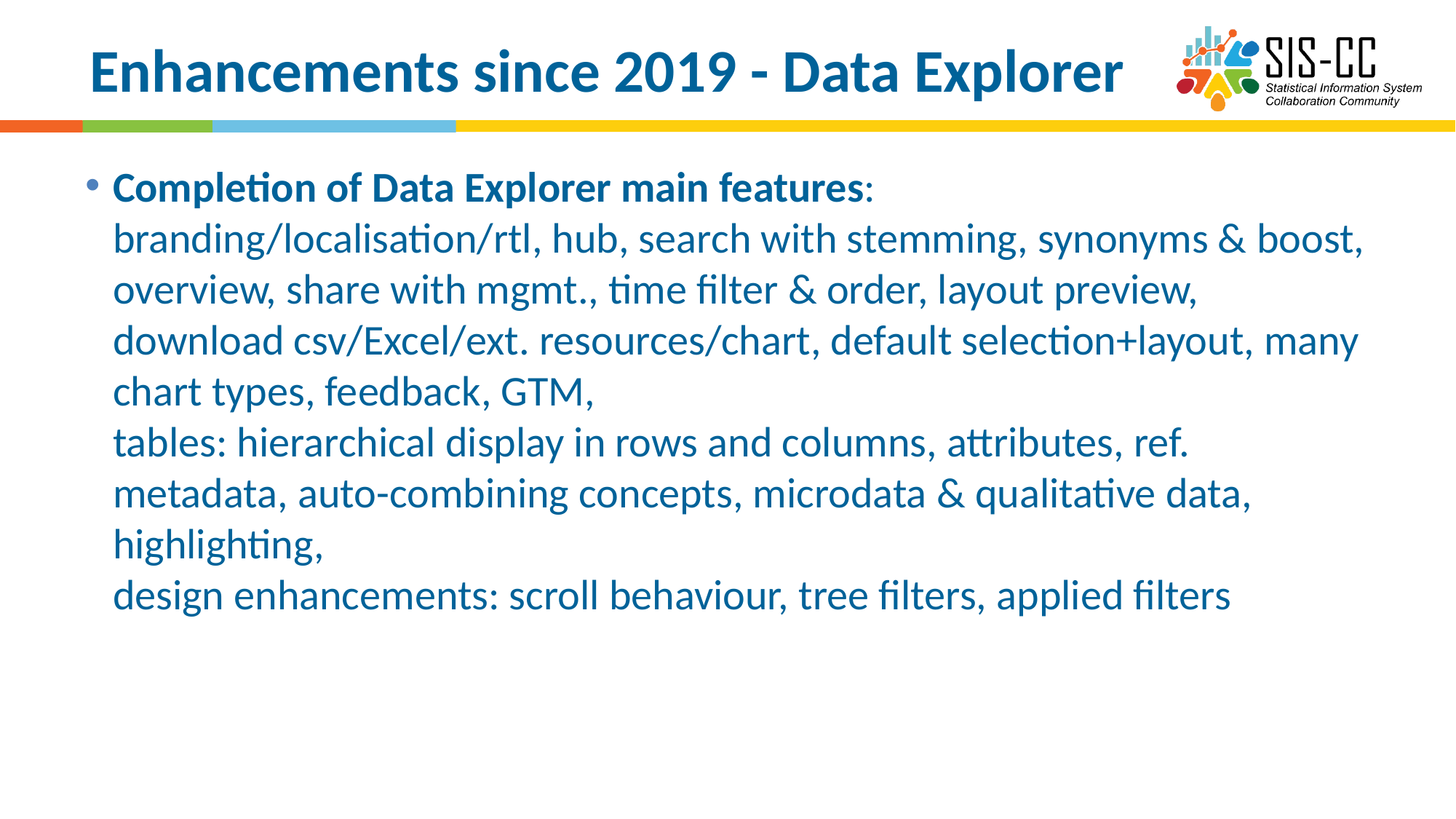

# Enhancements since 2019 - Data Explorer
Completion of Data Explorer main features:
branding/localisation/rtl, hub, search with stemming, synonyms & boost, overview, share with mgmt., time filter & order, layout preview, download csv/Excel/ext. resources/chart, default selection+layout, many chart types, feedback, GTM,
tables: hierarchical display in rows and columns, attributes, ref. metadata, auto-combining concepts, microdata & qualitative data, highlighting,
design enhancements: scroll behaviour, tree filters, applied filters